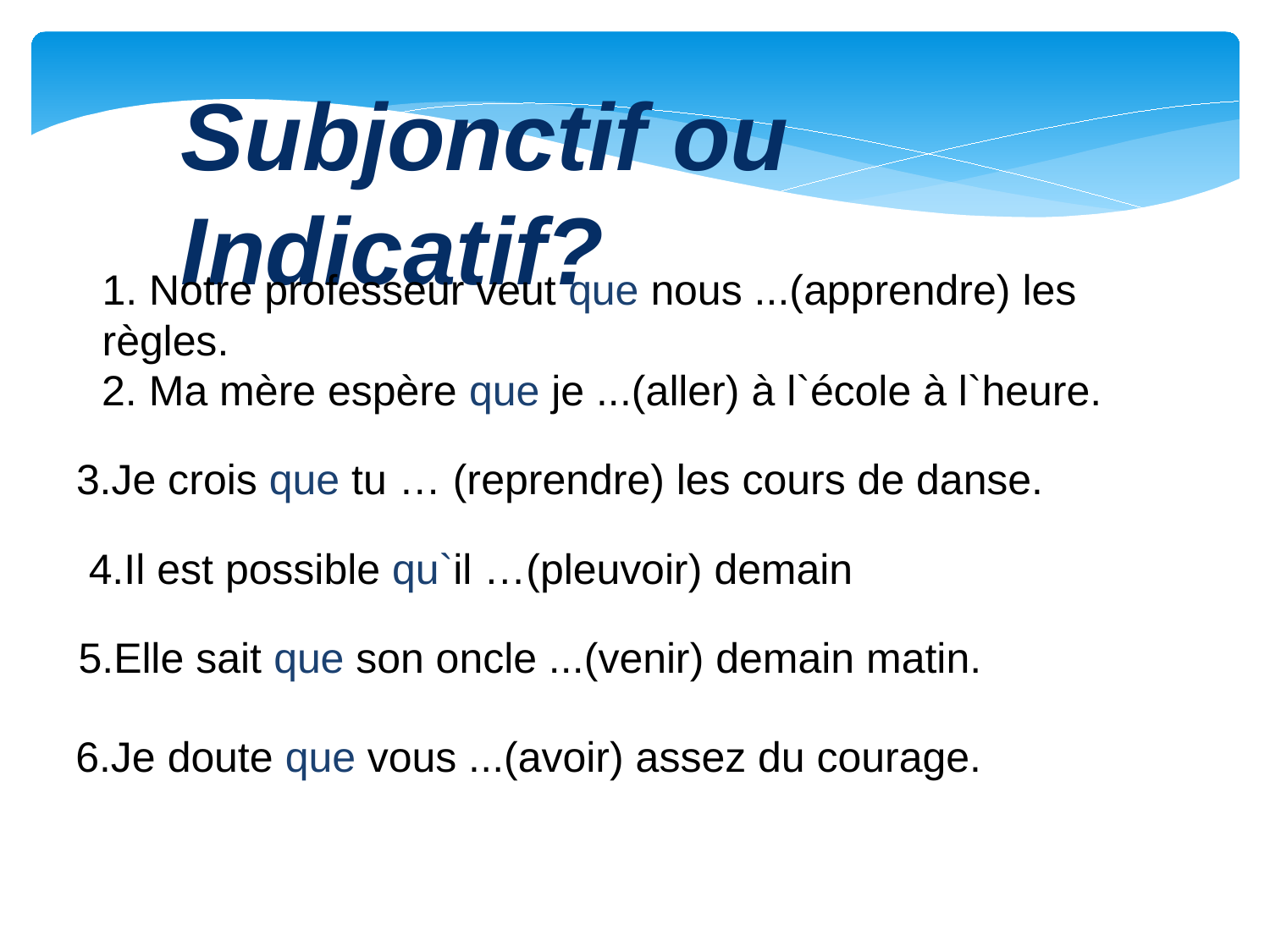

Subjonctif ou Indicatif?
1. Notre professeur veut que nous ...(apprendre) les règles.
2. Ma mère espère que je ...(aller) à l`école à l`heure.
3.Je crois que tu … (reprendre) les cours de danse.
4.Il est possible qu`il …(pleuvoir) demain
5.Elle sait que son oncle ...(venir) demain matin.
6.Je doute que vous ...(avoir) assez du courage.